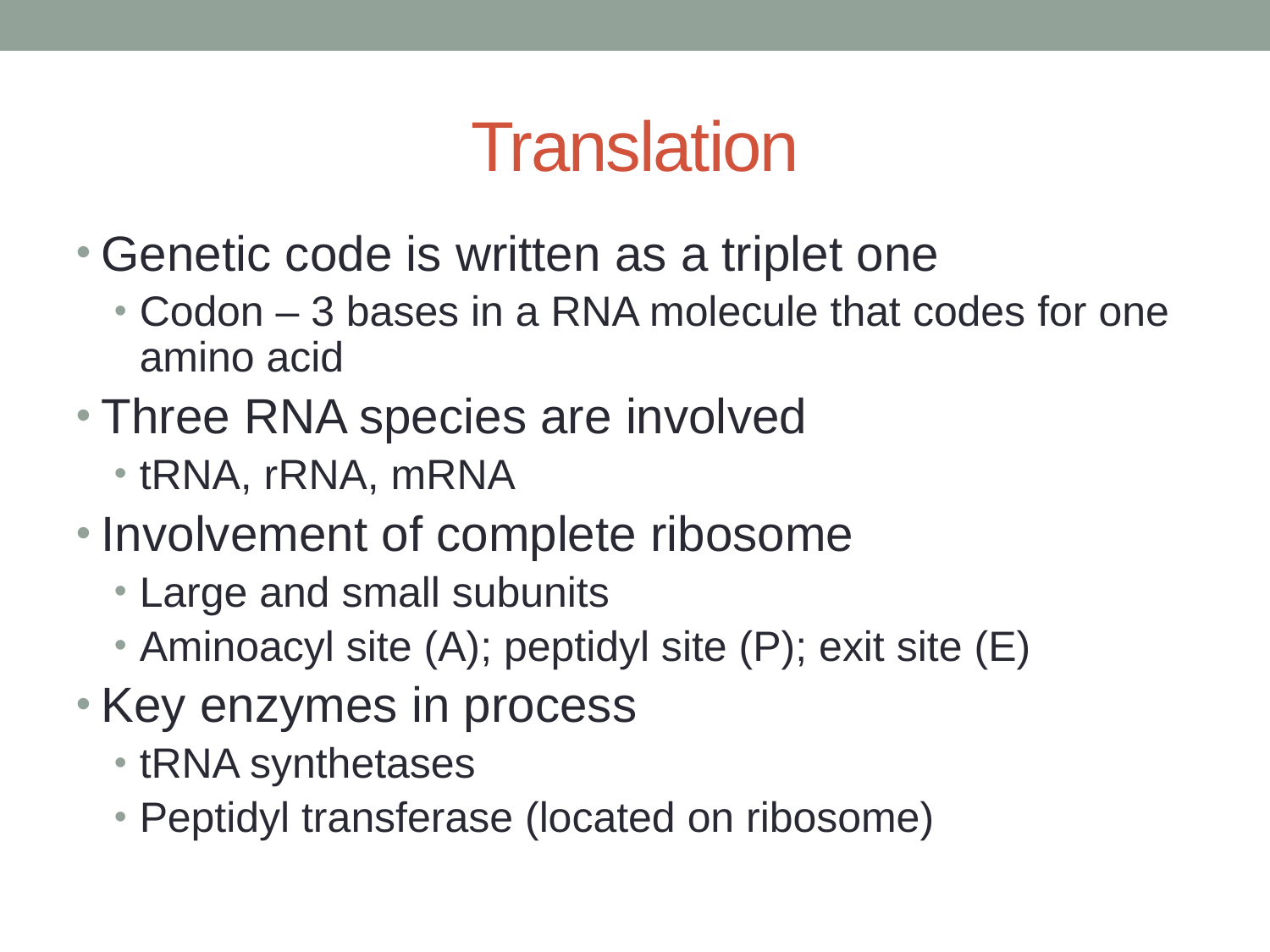

# Translation
Genetic code is written as a triplet one
Codon – 3 bases in a RNA molecule that codes for one amino acid
Three RNA species are involved
tRNA, rRNA, mRNA
Involvement of complete ribosome
Large and small subunits
Aminoacyl site (A); peptidyl site (P); exit site (E)
Key enzymes in process
tRNA synthetases
Peptidyl transferase (located on ribosome)